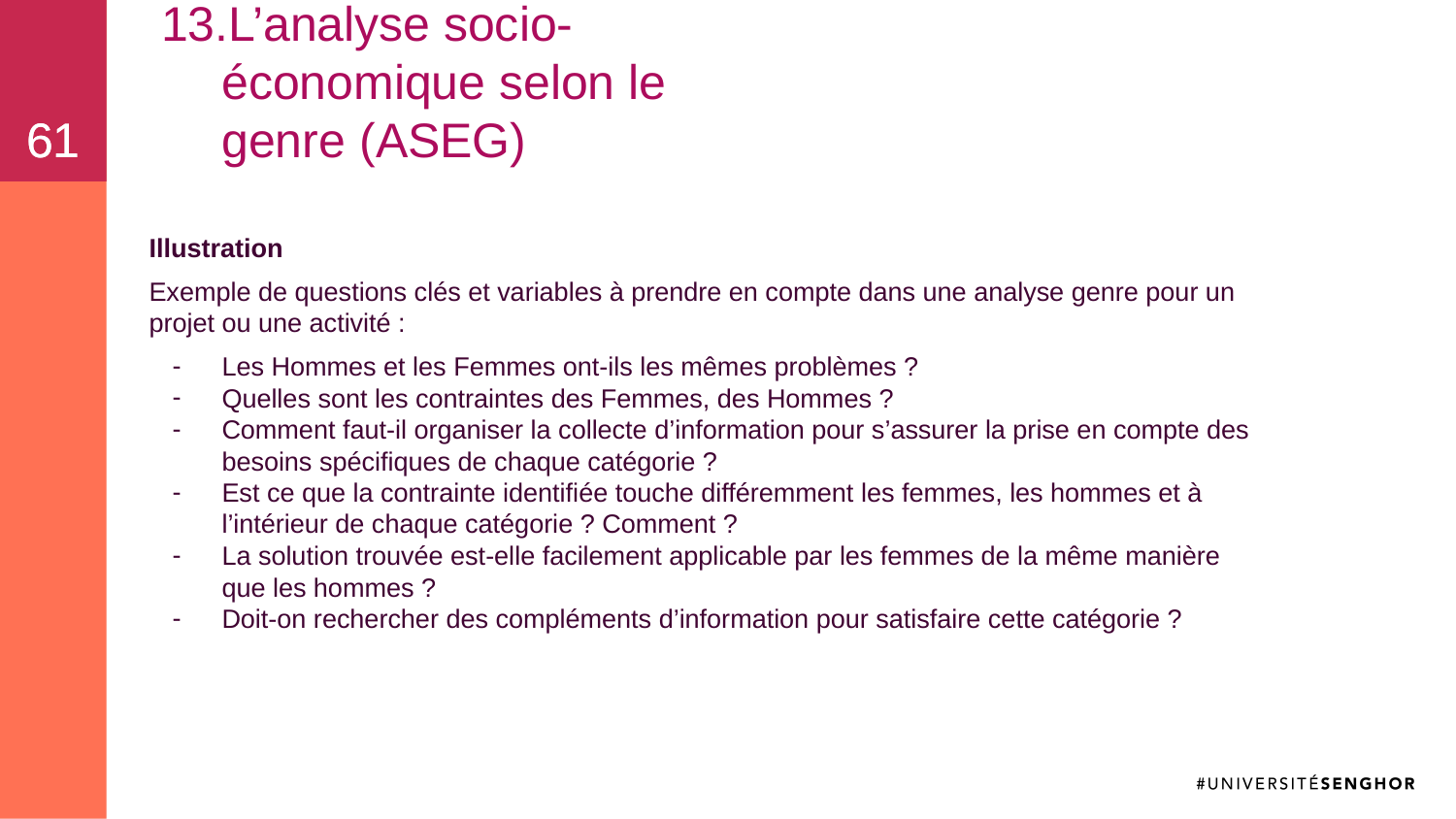

61
61
# L’analyse socio-économique selon le genre (ASEG)
Illustration
Exemple de questions clés et variables à prendre en compte dans une analyse genre pour un projet ou une activité :
Les Hommes et les Femmes ont-ils les mêmes problèmes ?
Quelles sont les contraintes des Femmes, des Hommes ?
Comment faut-il organiser la collecte d’information pour s’assurer la prise en compte des besoins spécifiques de chaque catégorie ?
Est ce que la contrainte identifiée touche différemment les femmes, les hommes et à l’intérieur de chaque catégorie ? Comment ?
La solution trouvée est-elle facilement applicable par les femmes de la même manière que les hommes ?
Doit-on rechercher des compléments d’information pour satisfaire cette catégorie ?